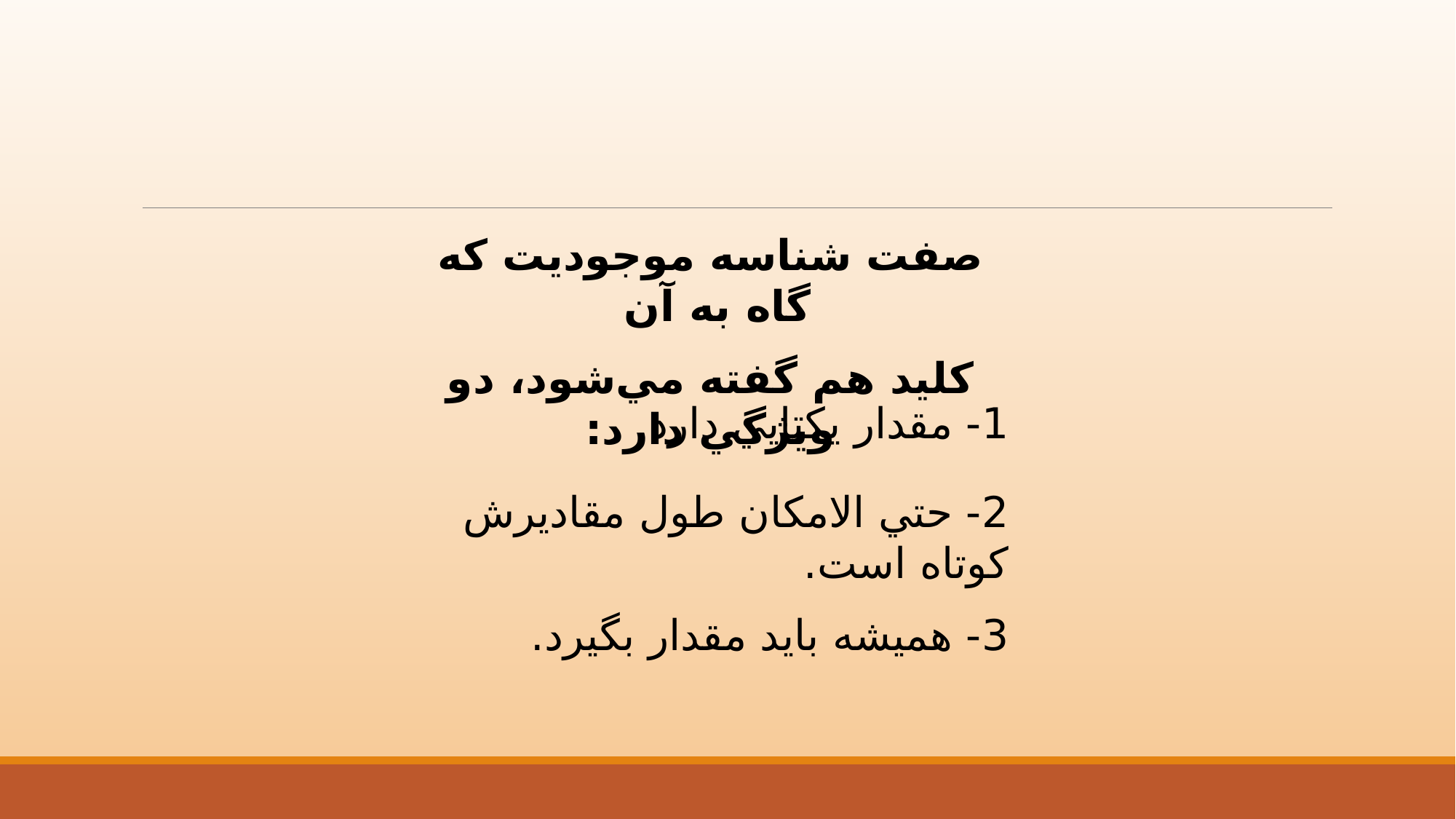

صفت شناسه موجوديت كه گاه به آن
كليد هم گفته مي‌شود، دو ويژگي دارد:
1- مقدار يكتايي دارد.
2- حتي الامكان طول مقاديرش كوتاه است.
3- همیشه باید مقدار بگیرد.